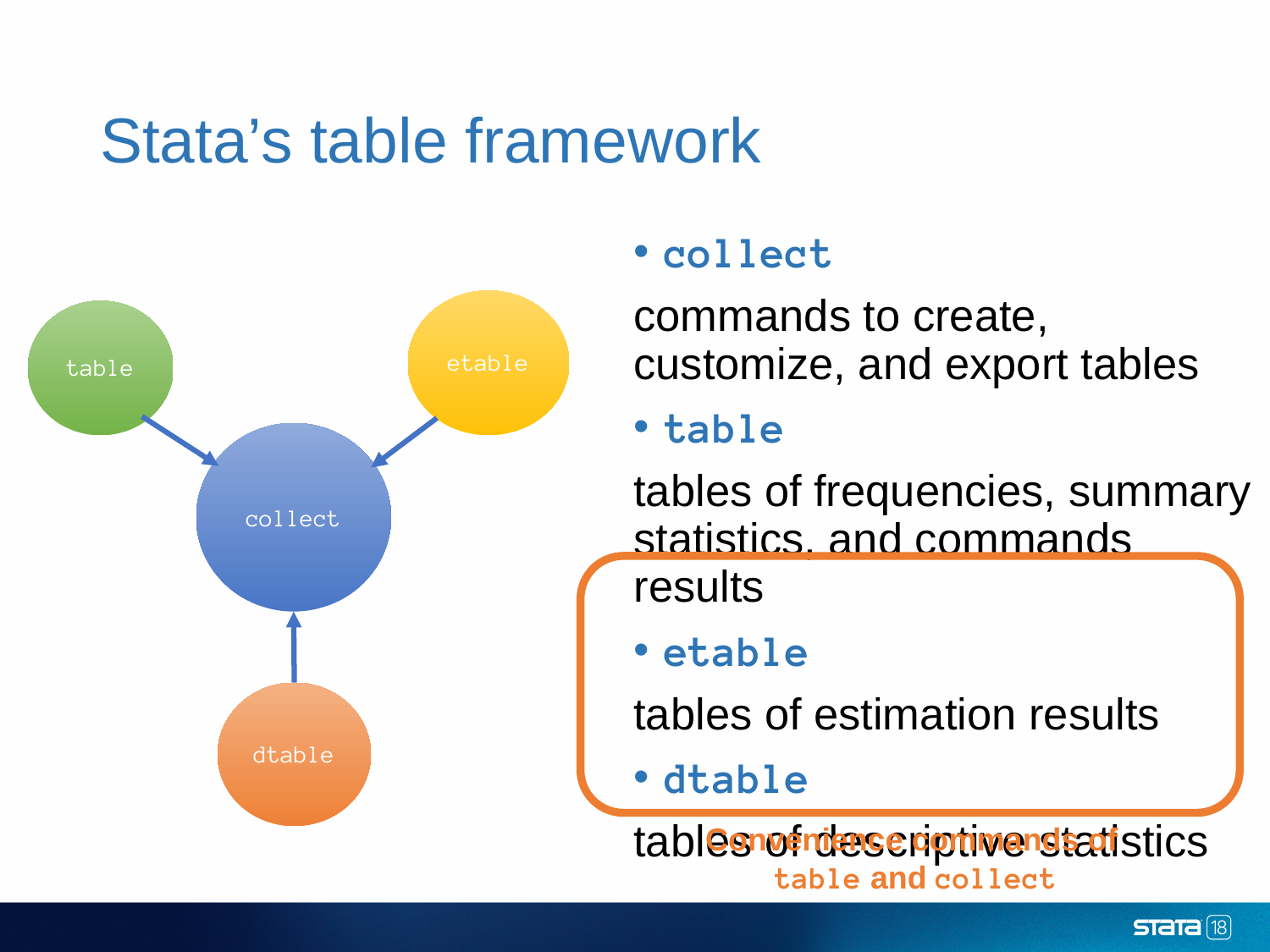

# Stata’s table framework
collect
commands to create, customize, and export tables
table
tables of frequencies, summary statistics, and commands results
etable
tables of estimation results
dtable
tables of descriptive statistics
etable
table
collect

dtable
Convenience commands of
table and collect